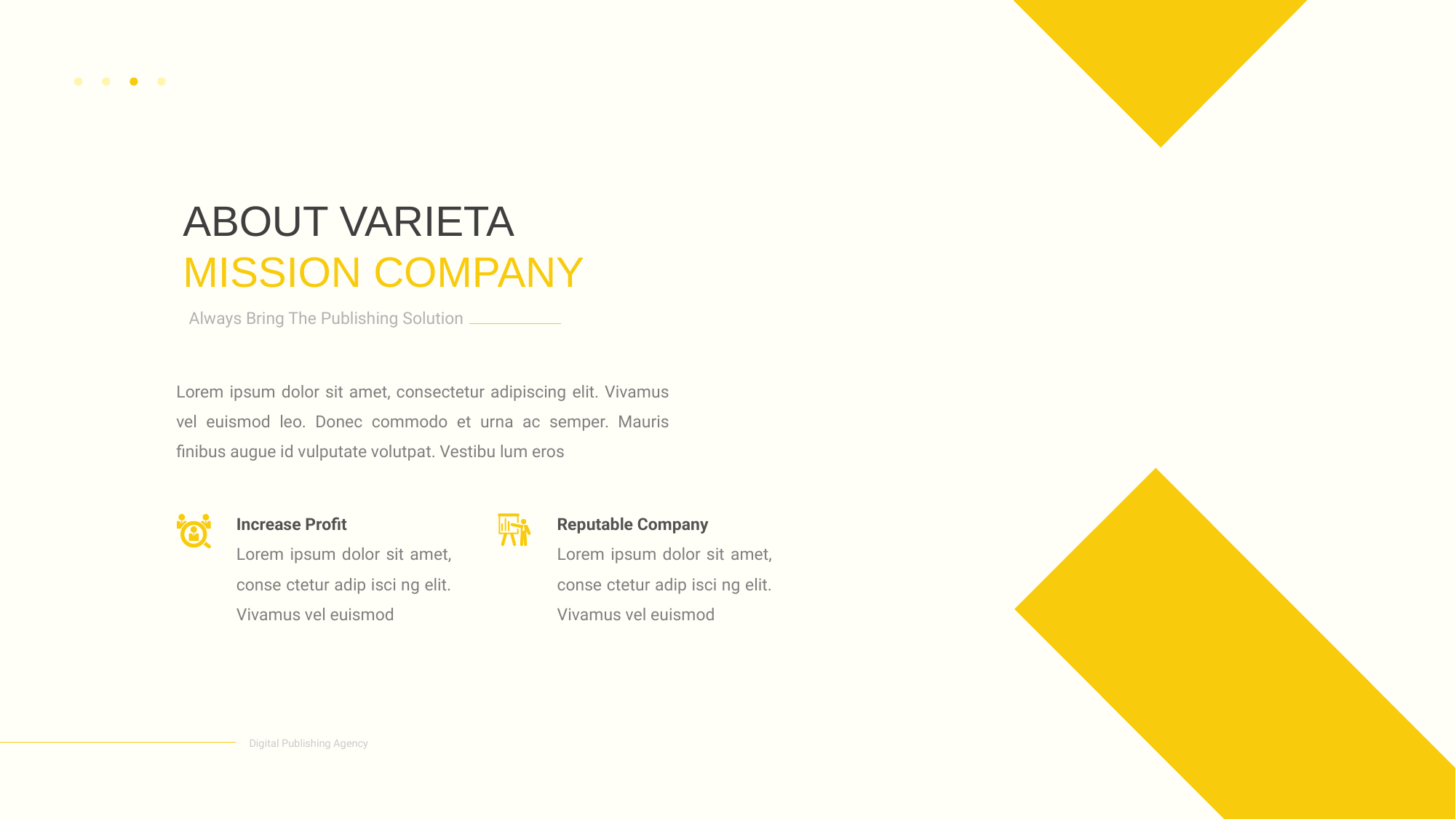

ABOUT VARIETA
MISSION COMPANY
Always Bring The Publishing Solution
Lorem ipsum dolor sit amet, consectetur adipiscing elit. Vivamus vel euismod leo. Donec commodo et urna ac semper. Mauris finibus augue id vulputate volutpat. Vestibu lum eros

Increase Profit
Reputable Company

Lorem ipsum dolor sit amet, conse ctetur adip isci ng elit. Vivamus vel euismod
Lorem ipsum dolor sit amet, conse ctetur adip isci ng elit. Vivamus vel euismod
Digital Publishing Agency